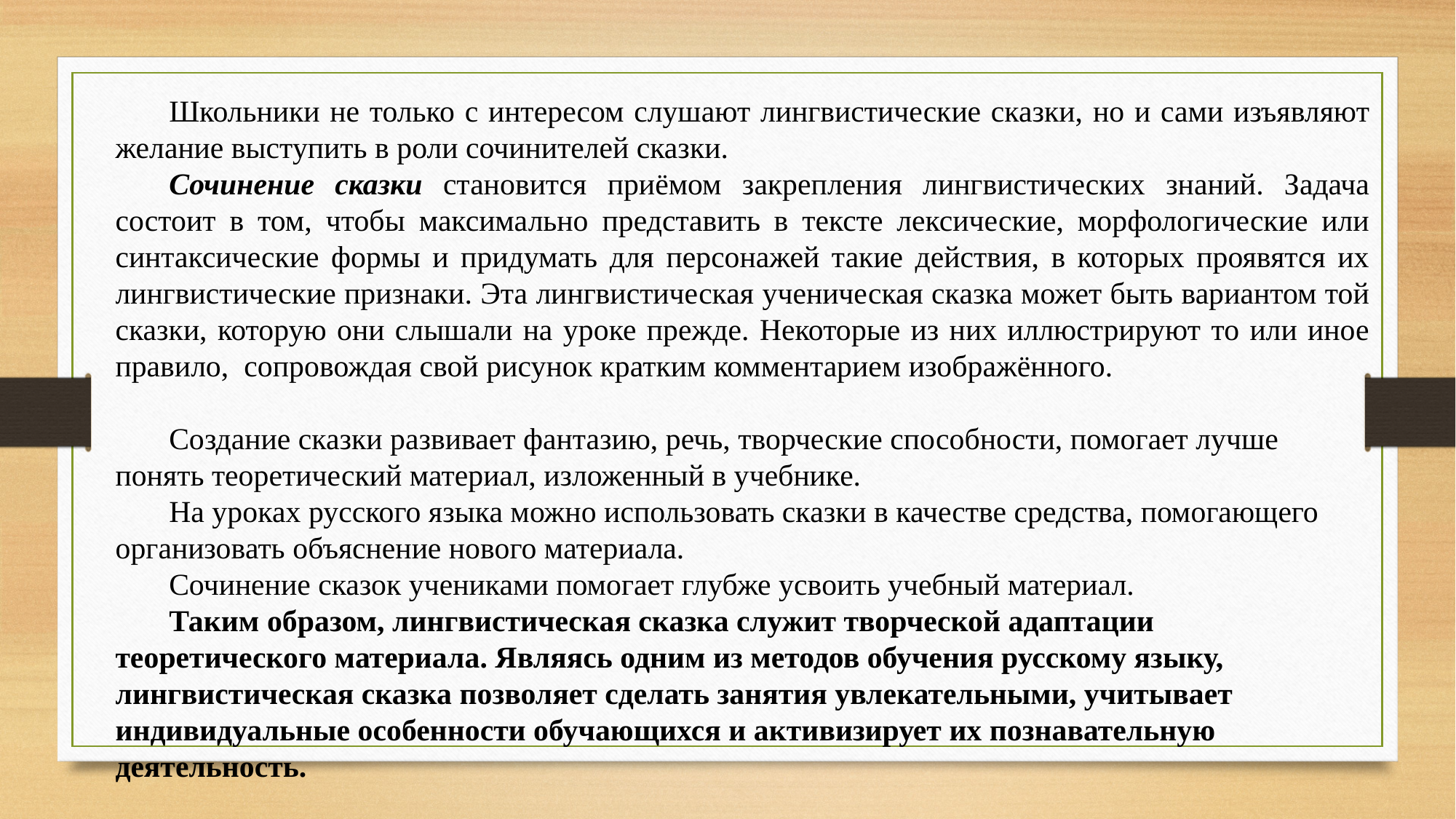

Школьники не только с интересом слушают лингвистические сказки, но и сами изъявляют желание выступить в роли сочинителей сказки.
Сочинение сказки становится приёмом закрепления лингвистических знаний. Задача состоит в том, чтобы максимально представить в тексте лексические, морфологические или синтаксические формы и придумать для персонажей такие действия, в которых проявятся их лингвистические признаки. Эта лингвистическая ученическая сказка может быть вариантом той сказки, которую они слышали на уроке прежде. Некоторые из них иллюстрируют то или иное правило,  сопровождая свой рисунок кратким комментарием изображённого.

Создание сказки развивает фантазию, речь, творческие способности, помогает лучше понять теоретический материал, изложенный в учебнике.
На уроках русского языка можно использовать сказки в качестве средства, помогающего организовать объяснение нового материала.
Сочинение сказок учениками помогает глубже усвоить учебный материал.
Таким образом, лингвистическая сказка служит творческой адаптации теоретического материала. Являясь одним из методов обучения русскому языку, лингвистическая сказка позволяет сделать занятия увлекательными, учитывает индивидуальные особенности обучающихся и активизирует их познавательную деятельность.